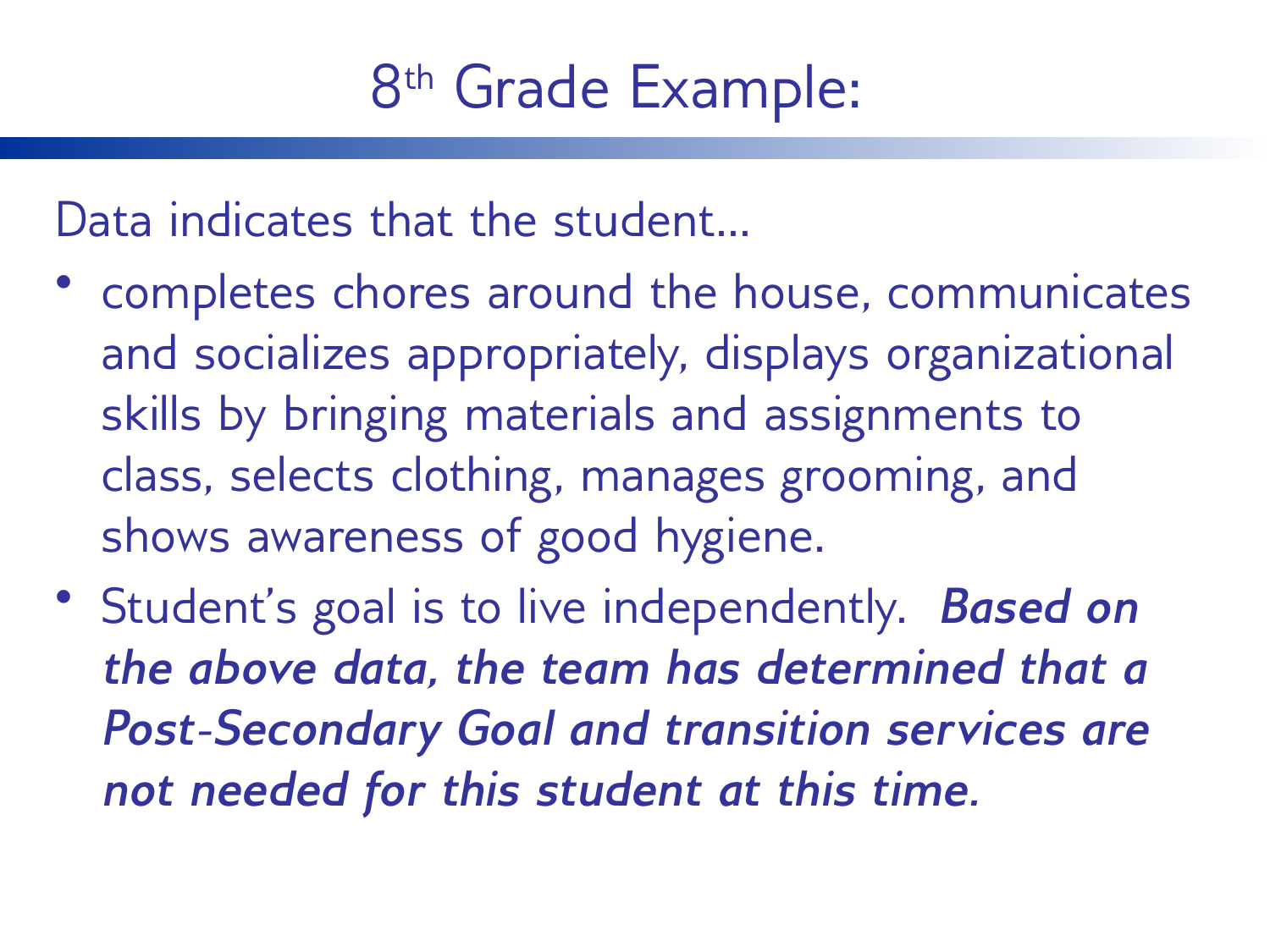

# 8th Grade Example:
Data indicates that the student…
completes chores around the house, communicates and socializes appropriately, displays organizational skills by bringing materials and assignments to class, selects clothing, manages grooming, and shows awareness of good hygiene.
Student’s goal is to live independently.  Based on the above data, the team has determined that a Post-Secondary Goal and transition services are not needed for this student at this time.